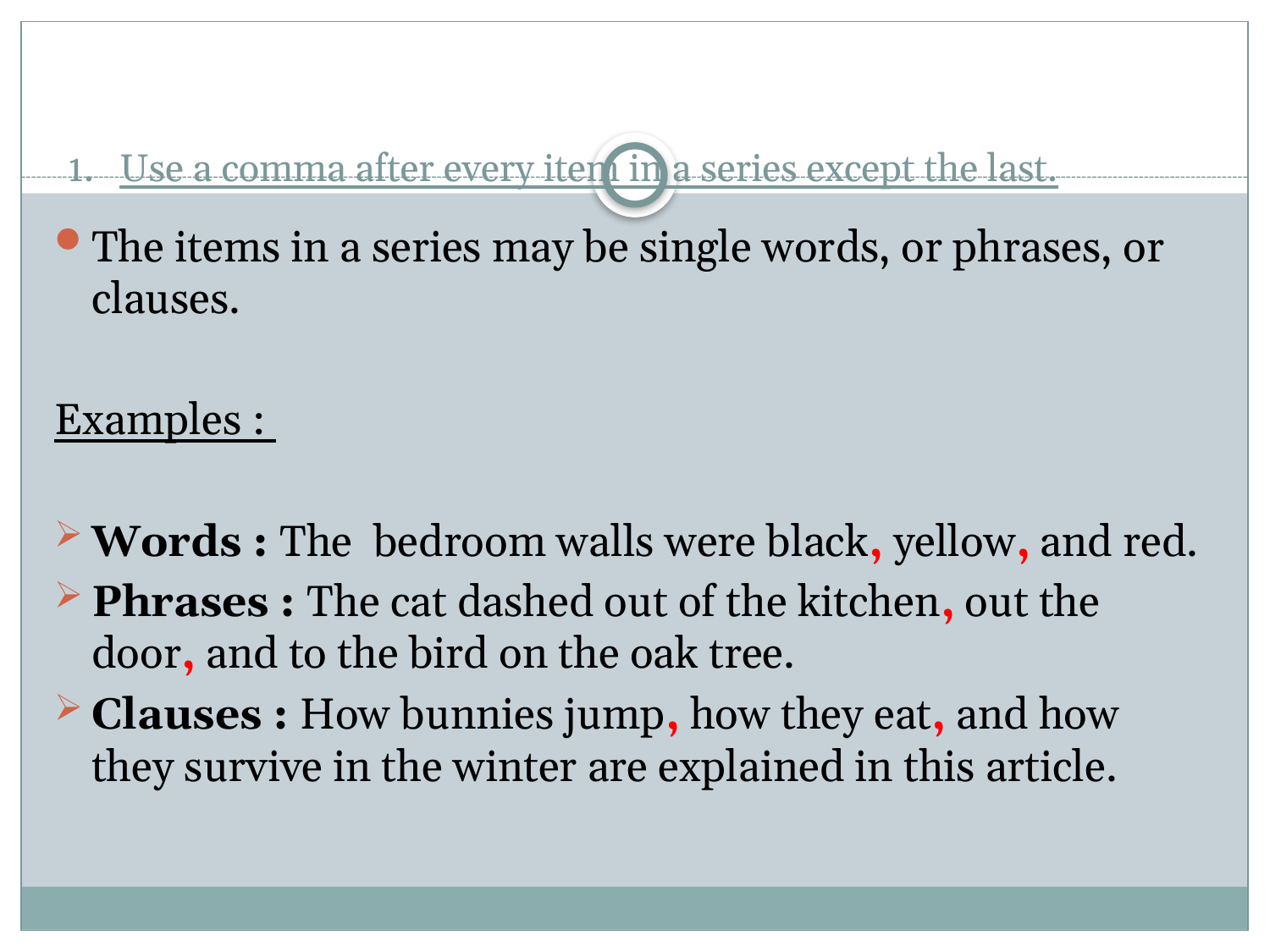

# Use a comma after every item in a series except the last.
The items in a series may be single words, or phrases, or clauses.

Examples :

Words : The  bedroom walls were black, yellow, and red.
Phrases : The cat dashed out of the kitchen, out the door, and to the bird on the oak tree.
Clauses : How bunnies jump, how they eat, and how they survive in the winter are explained in this article.